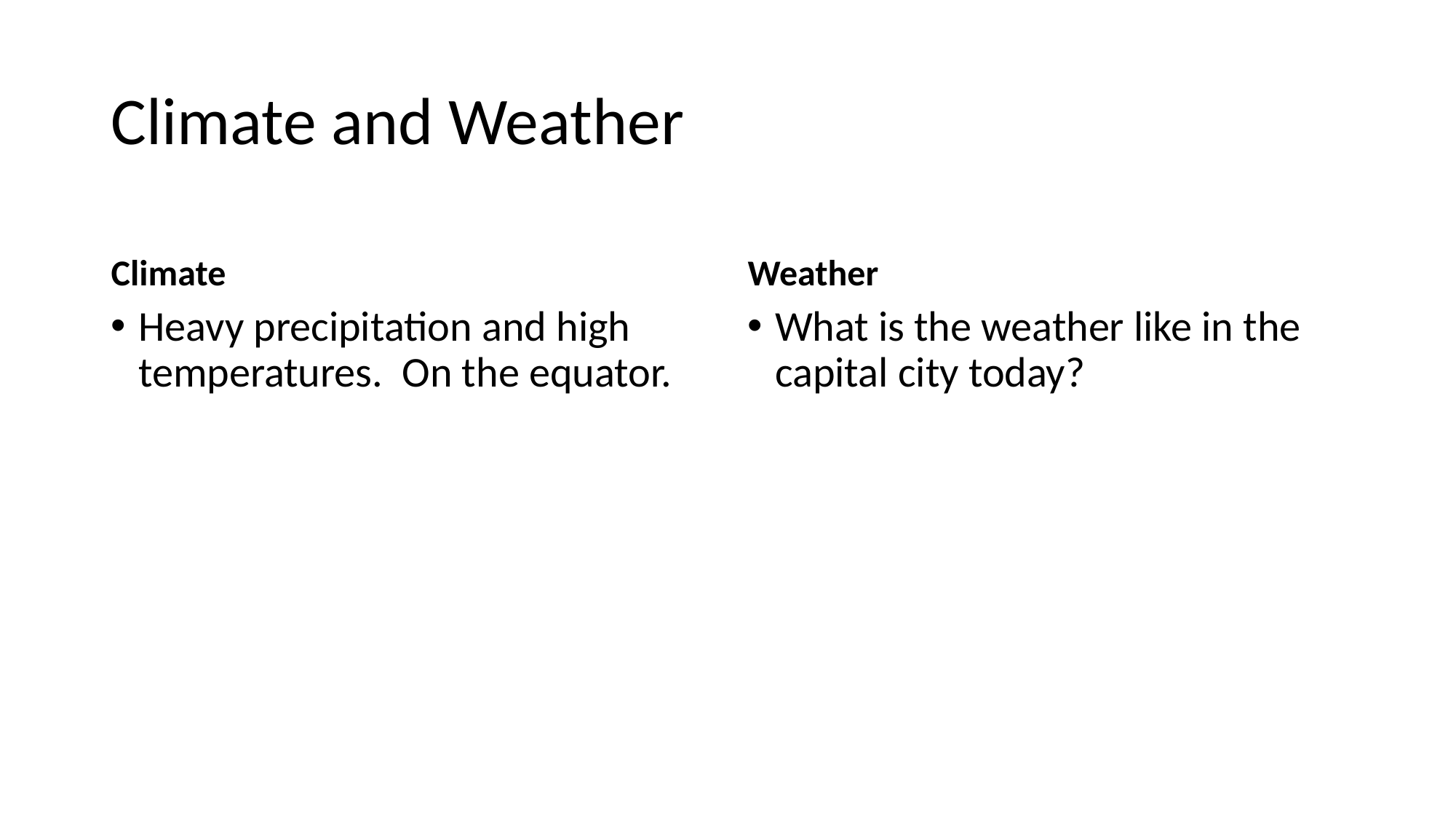

# Climate and Weather
Climate
Weather
Heavy precipitation and high temperatures.  On the equator.
What is the weather like in the capital city today?